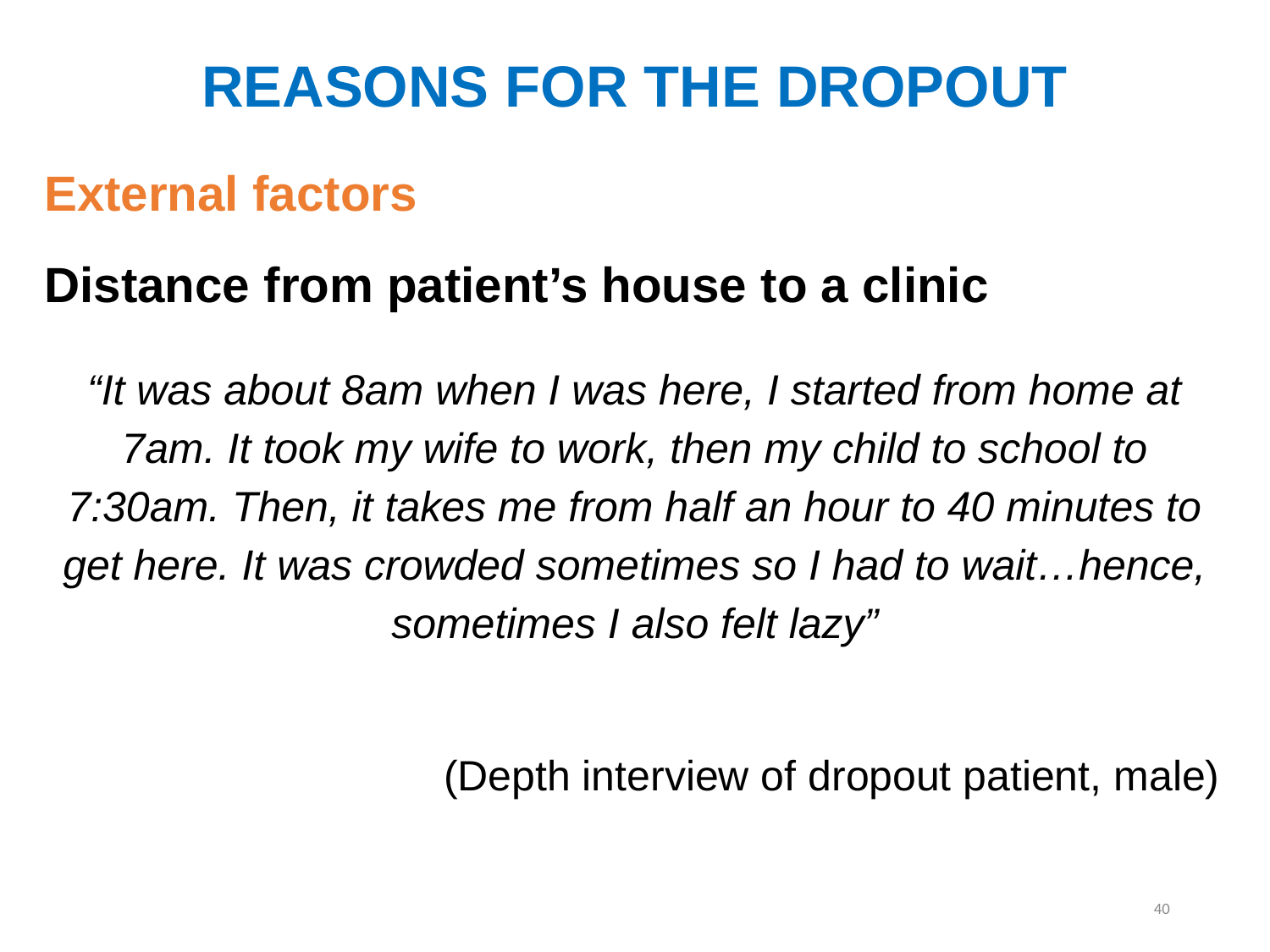

# REASONS FOR THE DROPOUT
External factors
Distance from patient’s house to a clinic
“It was about 8am when I was here, I started from home at 7am. It took my wife to work, then my child to school to 7:30am. Then, it takes me from half an hour to 40 minutes to get here. It was crowded sometimes so I had to wait…hence, sometimes I also felt lazy”

(Depth interview of dropout patient, male)
40